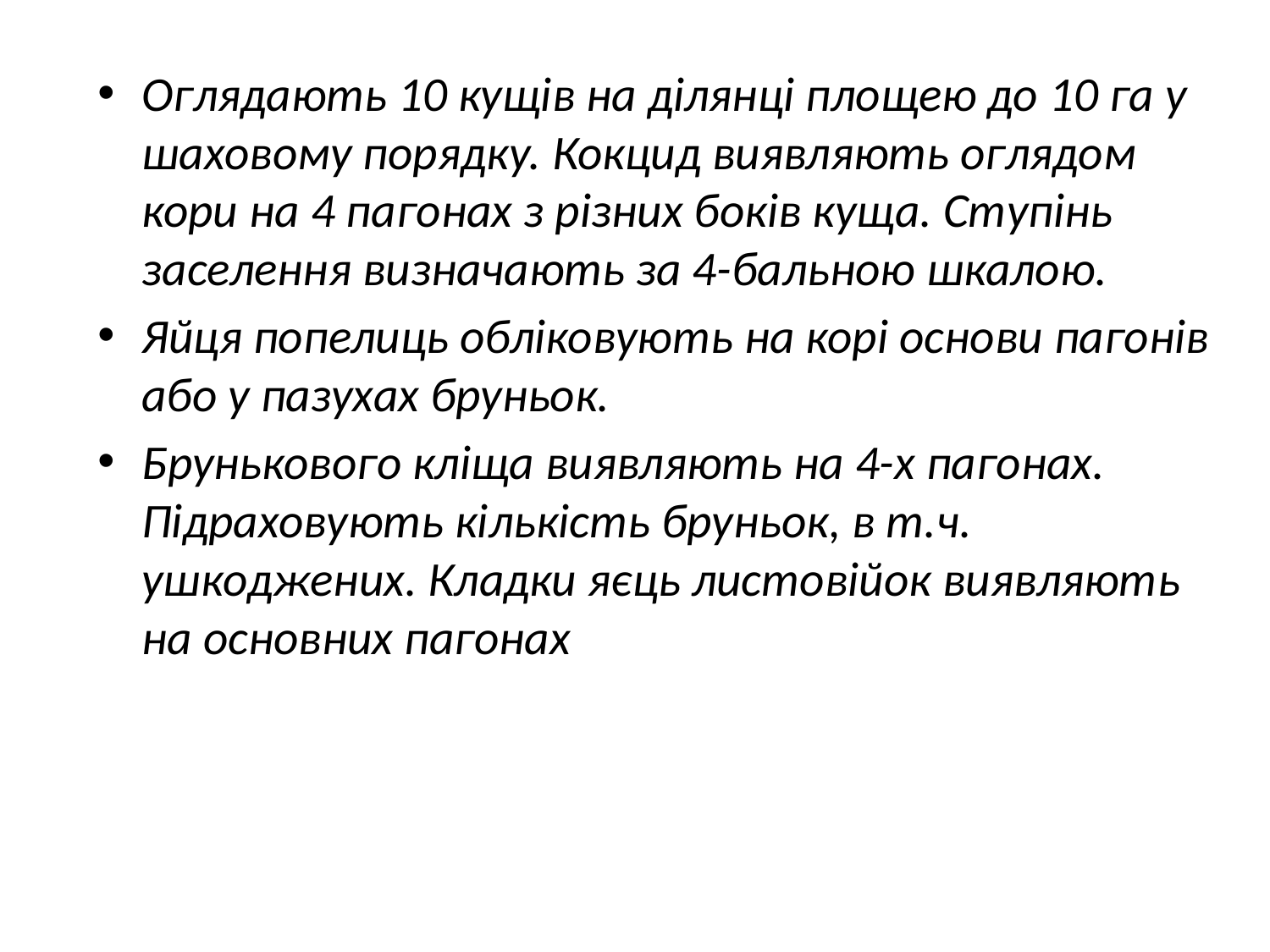

Оглядають 10 кущів на ділянці площею до 10 га у шаховому порядку. Кокцид виявляють оглядом кори на 4 пагонах з різних боків куща. Ступінь заселення визначають за 4-бальною шкалою.
Яйця попелиць обліковують на корі основи пагонів або у пазухах бруньок.
Брунькового кліща виявляють на 4-х пагонах. Підраховують кількість бруньок, в т.ч. ушкоджених. Кладки яєць листовійок виявляють на основних пагонах